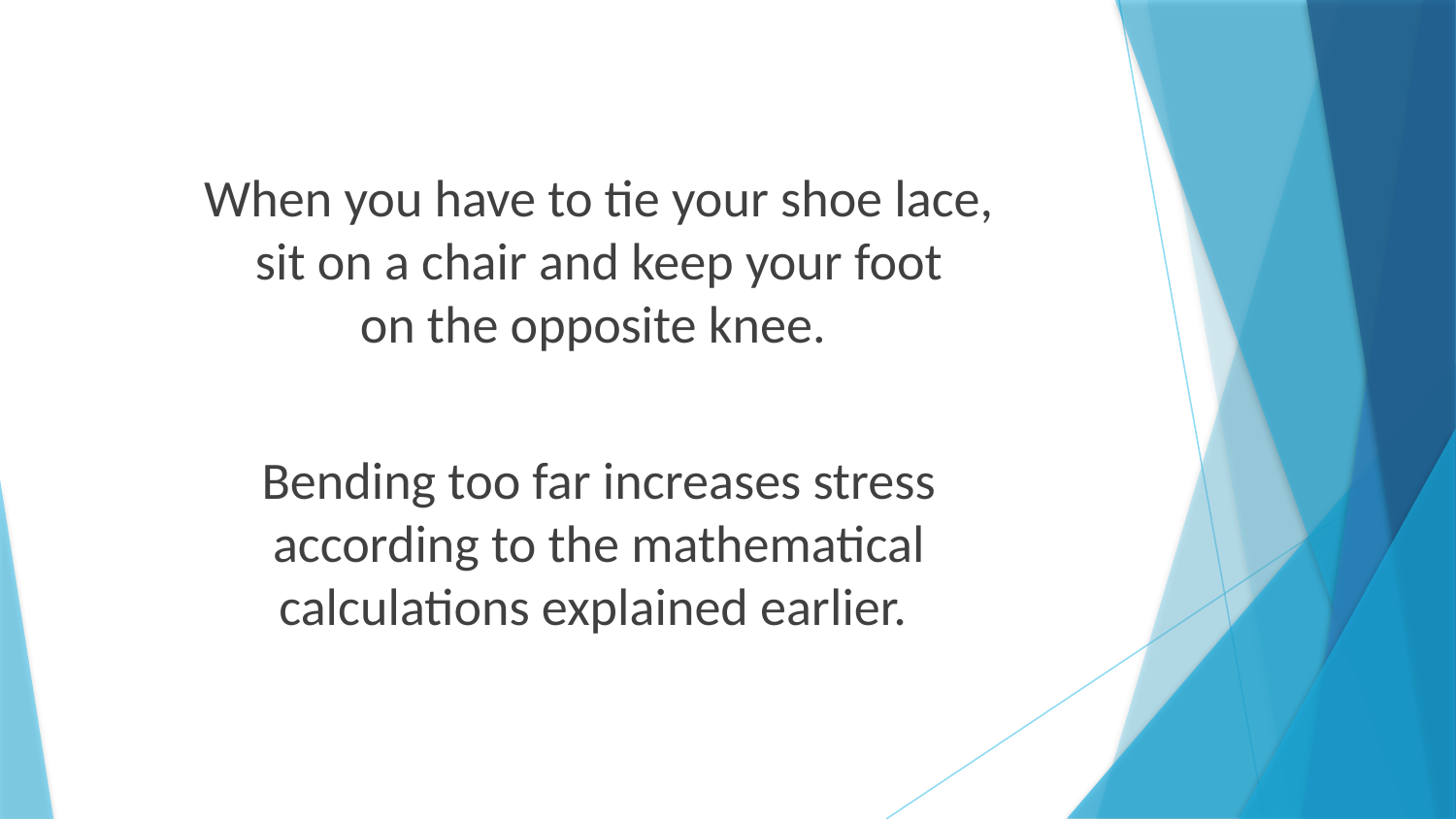

When you have to tie your shoe lace,
sit on a chair and keep your foot
on the opposite knee.

Bending too far increases stress
according to the mathematical
calculations explained earlier.